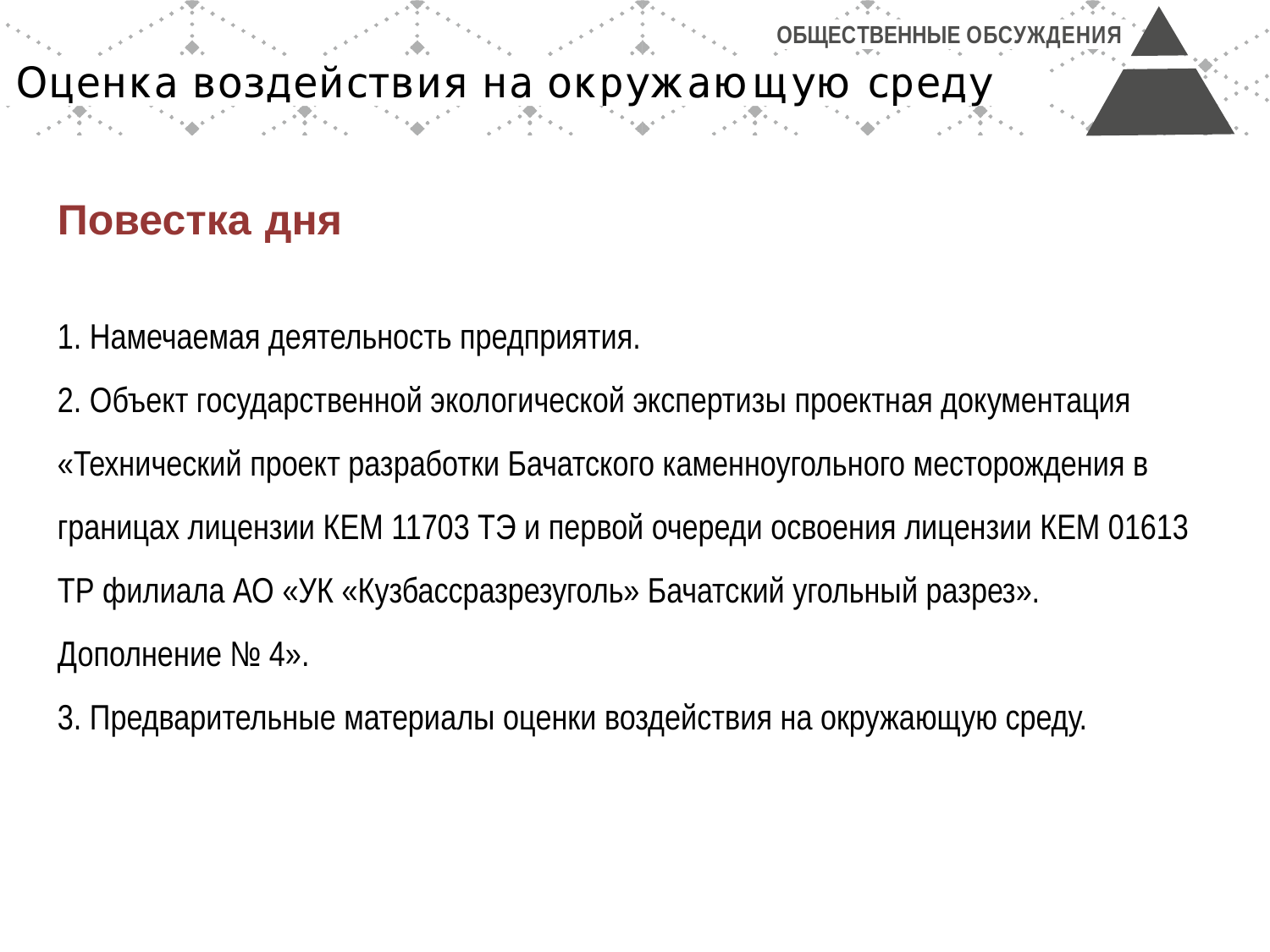

ОБЩЕСТВЕННЫЕ ОБСУЖДЕНИЯ
# Оценка воздействия на окружающую среду
Повестка дня

С
1. Намечаемая деятельность предприятия.
2. Объект государственной экологической экспертизы проектная документация «Технический проект разработки Бачатского каменноугольного месторождения в границах лицензии КЕМ 11703 ТЭ и первой очереди освоения лицензии КЕМ 01613 ТР филиала АО «УК «Кузбассразрезуголь» Бачатский угольный разрез». Дополнение № 4».
3. Предварительные материалы оценки воздействия на окружающую среду.